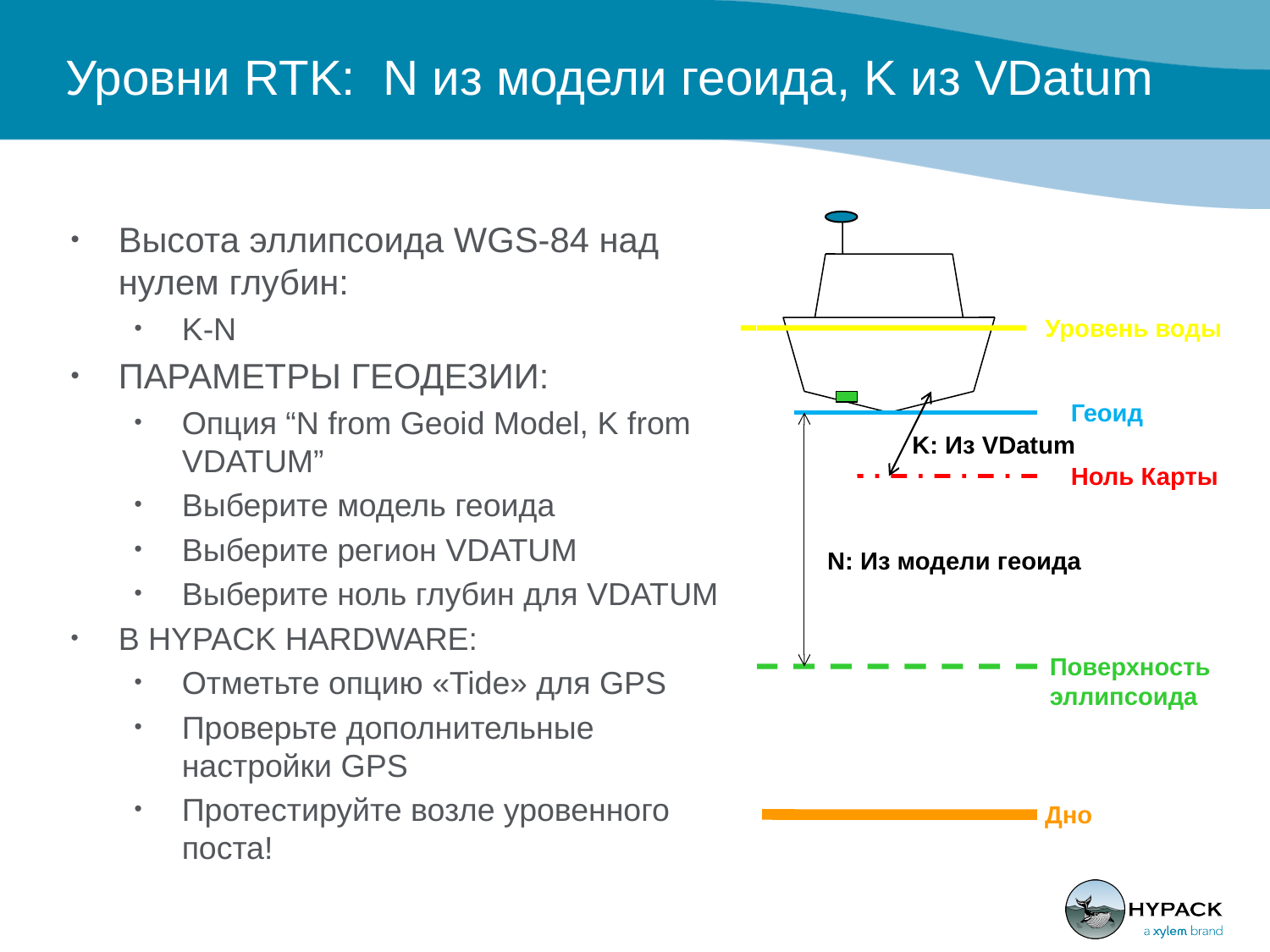

# Уровни RTK:  N из модели геоида, K из VDatum

Высота эллипсоида WGS-84 над нулем глубин:
K-N
ПАРАМЕТРЫ ГЕОДЕЗИИ:
Опция “N from Geoid Model, K from VDATUM”
Выберите модель геоида
Выберите регион VDATUM
Выберите ноль глубин для VDATUM
В HYPACK HARDWARE:
Отметьте опцию «Tide» для GPS
Проверьте дополнительные настройки GPS
Протестируйте возле уровенного поста!

Уровень воды

Геоид
K: Из VDatum
Ноль Карты

N: Из модели геоида
Поверхность эллипсоида

Дно